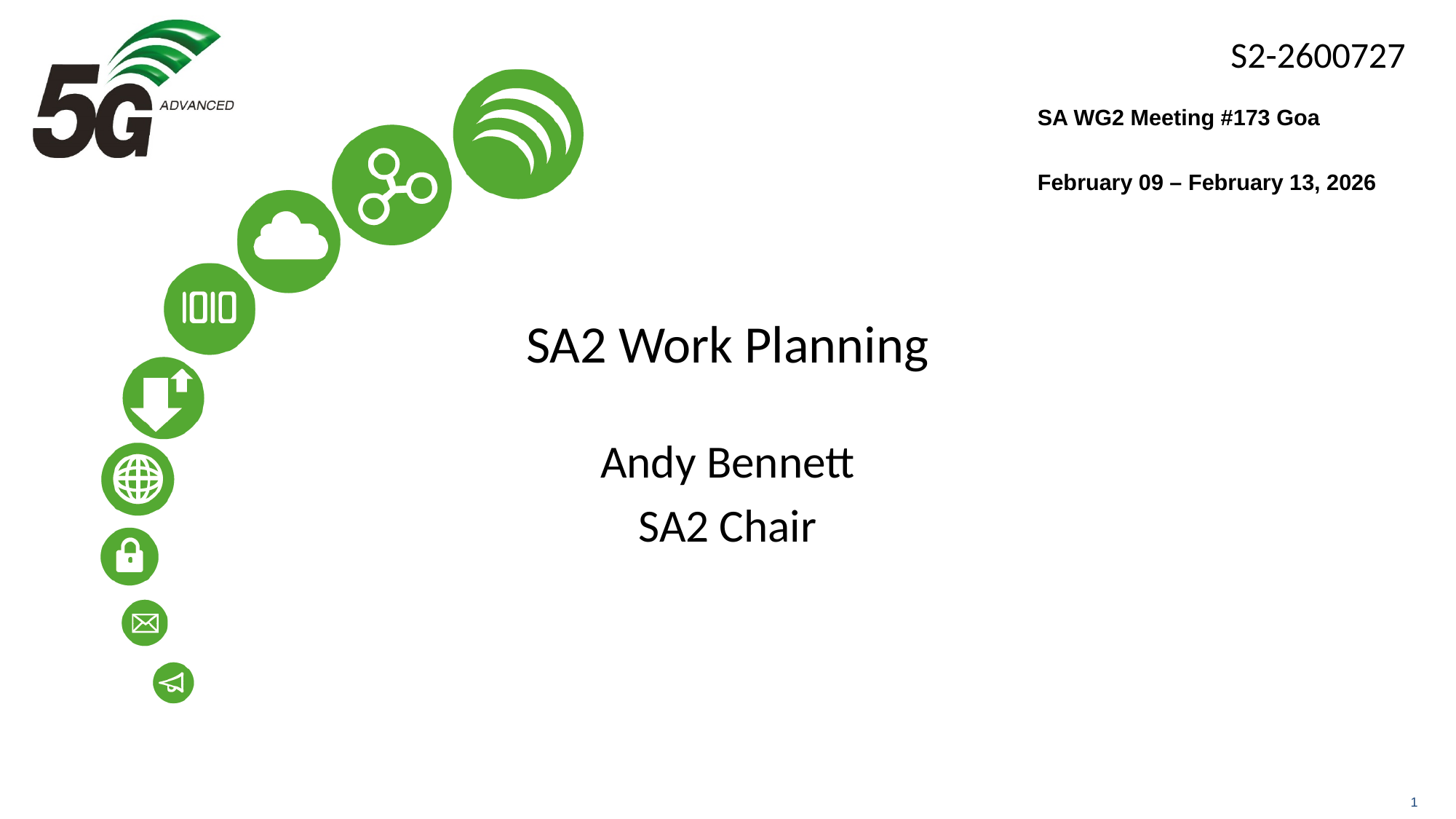

SA WG2 Meeting #173 Goa
February 09 – February 13, 2026
# SA2 Work Planning
Andy Bennett
SA2 Chair